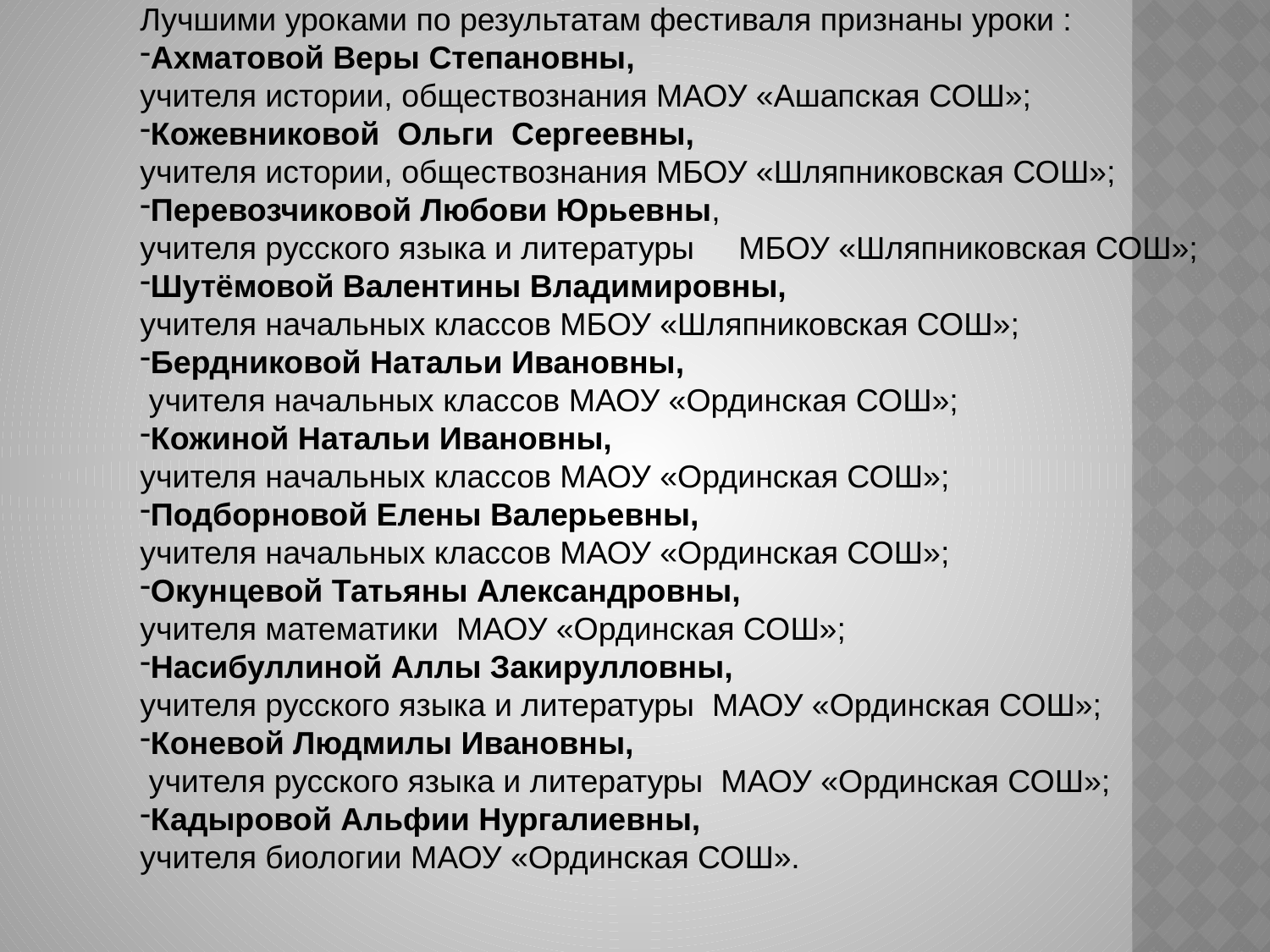

Лучшими уроками по результатам фестиваля признаны уроки :
Ахматовой Веры Степановны,
учителя истории, обществознания МАОУ «Ашапская СОШ»;
Кожевниковой  Ольги  Сергеевны,
учителя истории, обществознания МБОУ «Шляпниковская СОШ»;
Перевозчиковой Любови Юрьевны,
учителя русского языка и литературы     МБОУ «Шляпниковская СОШ»;
Шутёмовой Валентины Владимировны,
учителя начальных классов МБОУ «Шляпниковская СОШ»;
Бердниковой Натальи Ивановны,
 учителя начальных классов МАОУ «Ординская СОШ»;
Кожиной Натальи Ивановны,
учителя начальных классов МАОУ «Ординская СОШ»;
Подборновой Елены Валерьевны,
учителя начальных классов МАОУ «Ординская СОШ»;
Окунцевой Татьяны Александровны,
учителя математики  МАОУ «Ординская СОШ»;
Насибуллиной Аллы Закирулловны,
учителя русского языка и литературы  МАОУ «Ординская СОШ»;
Коневой Людмилы Ивановны,
 учителя русского языка и литературы  МАОУ «Ординская СОШ»;
Кадыровой Альфии Нургалиевны,
учителя биологии МАОУ «Ординская СОШ».